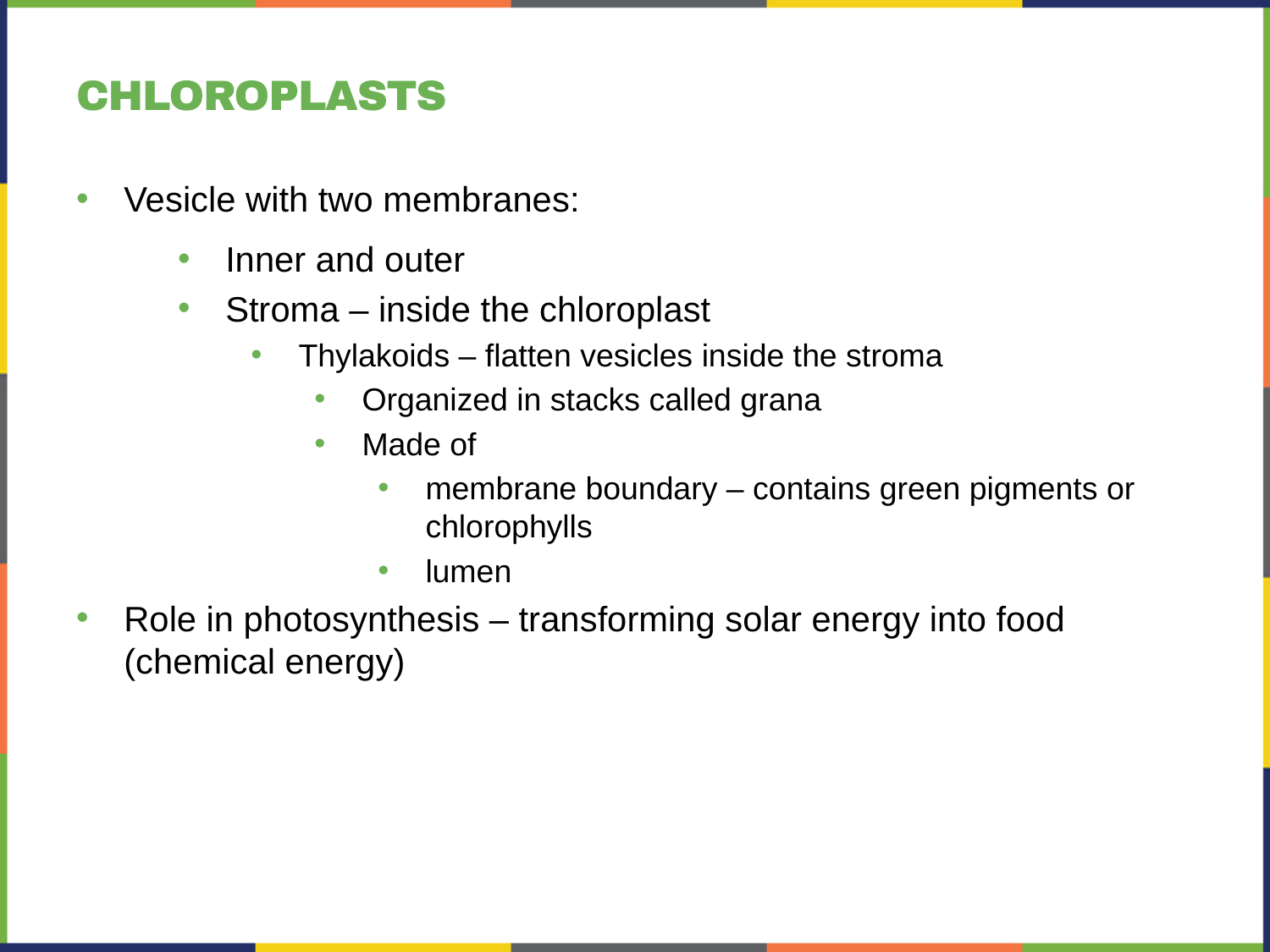

# Chloroplasts
Vesicle with two membranes:
Inner and outer
Stroma – inside the chloroplast
Thylakoids – flatten vesicles inside the stroma
Organized in stacks called grana
Made of
membrane boundary – contains green pigments or chlorophylls
lumen
Role in photosynthesis – transforming solar energy into food (chemical energy)